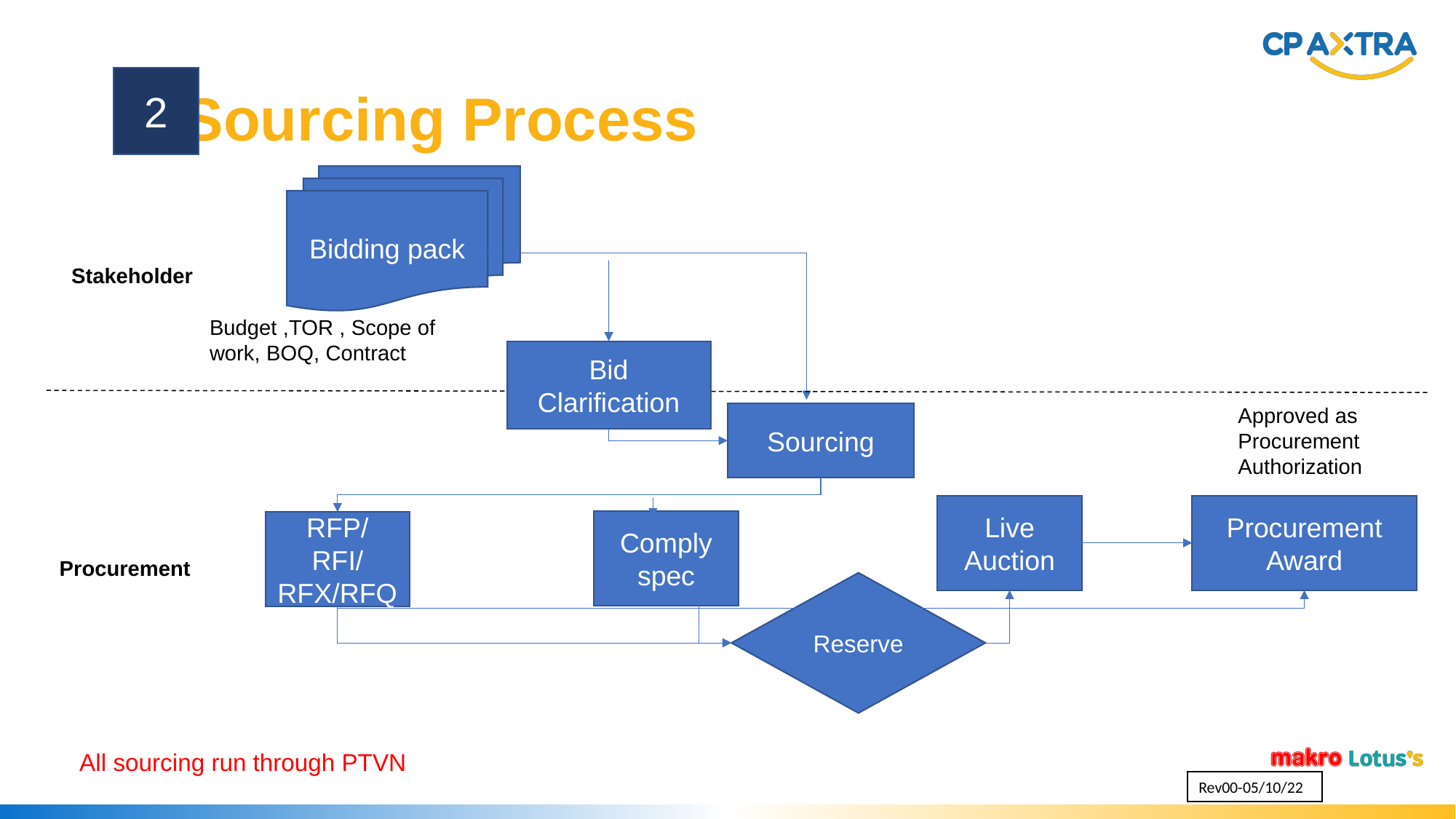

Sourcing Process
2
Bidding pack
Stakeholder

Budget ,TOR , Scope of work, BOQ, Contract

Bid Clarification
Approved as Procurement Authorization

Sourcing
Procurement Award
Live Auction
Comply spec
RFP/RFI/RFX/RFQ
Procurement

Reserve
All sourcing run through PTVN
Rev00-05/10/22